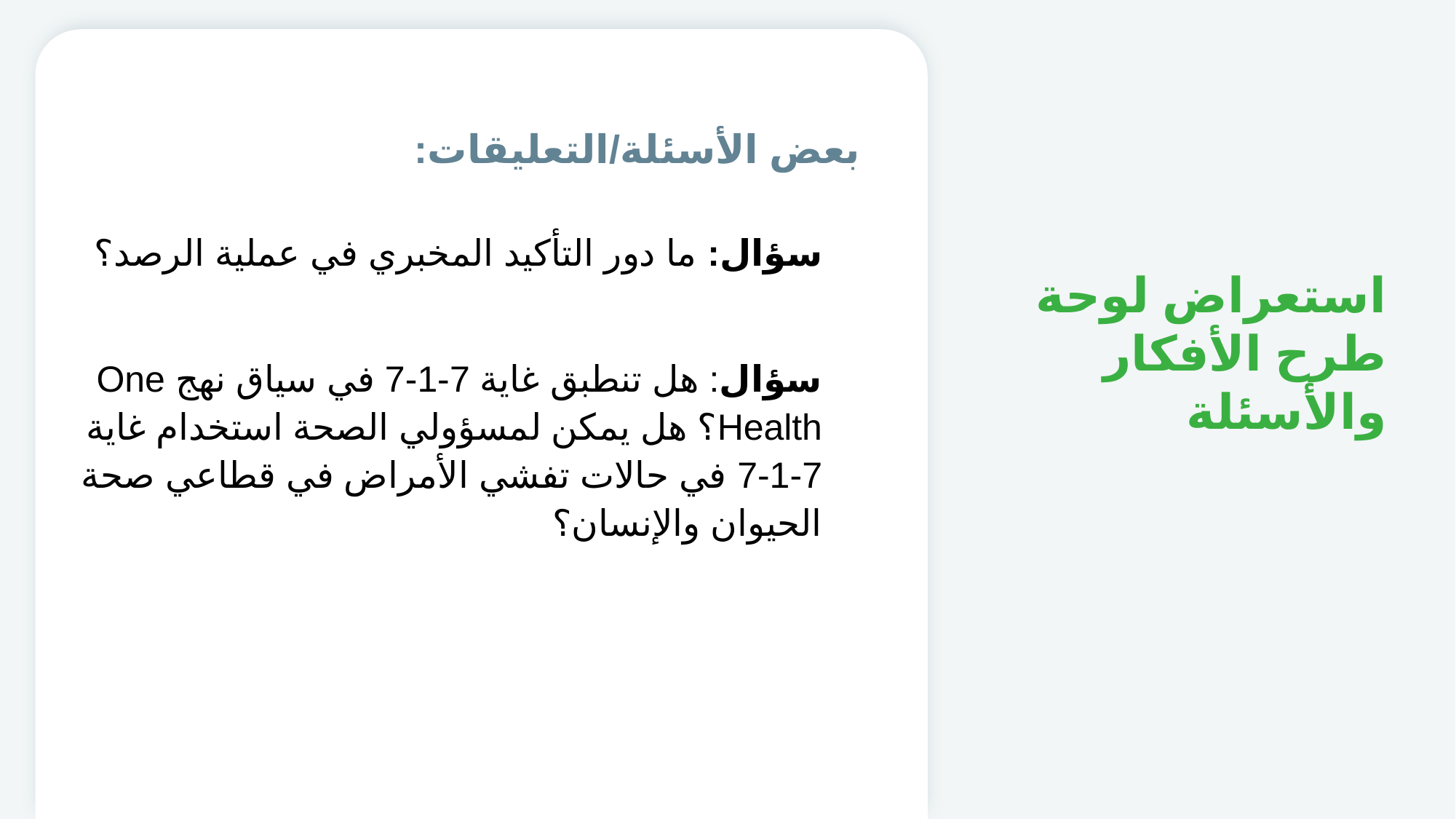

بعض الأسئلة/التعليقات:
# استعراض لوحة طرح الأفكار والأسئلة
سؤال: ما دور التأكيد المخبري في عملية الرصد؟

سؤال: هل تنطبق غاية 7-1-7 في سياق نهج One Health؟ هل يمكن لمسؤولي الصحة استخدام غاية 7-1-7 في حالات تفشي الأمراض في قطاعي صحة الحيوان والإنسان؟